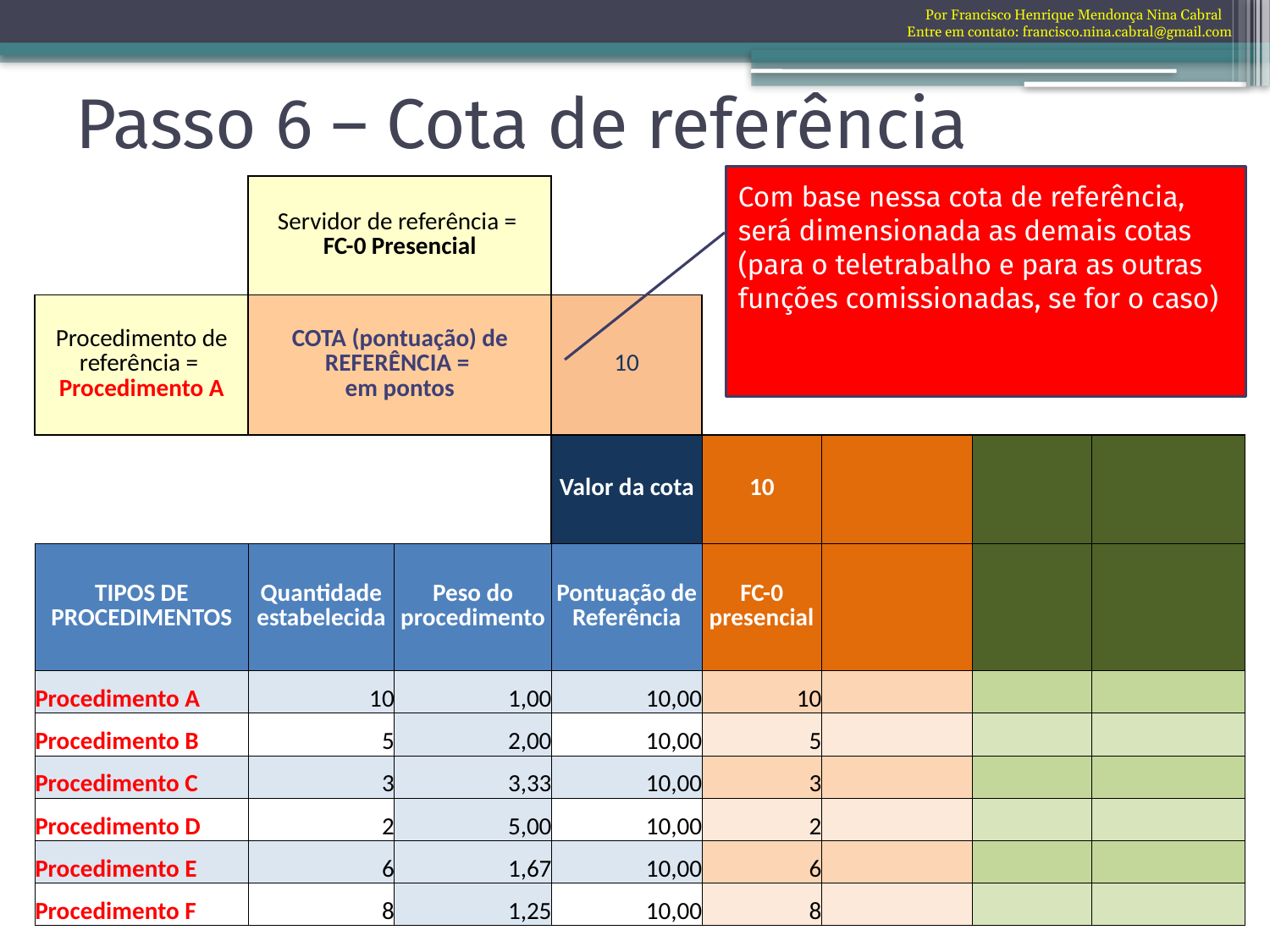

Por Francisco Henrique Mendonça Nina Cabral    Entre em contato: francisco.nina.cabral@gmail.com
# Passo 6 – Cota de referência

Com base nessa cota de referência, será dimensionada as demais cotas (para o teletrabalho e para as outras funções comissionadas, se for o caso)
|  | Servidor de referência = FC-0 Presencial |  |  |  |  |  |  |
| --- | --- | --- | --- | --- | --- | --- | --- |
| Procedimento de referência = Procedimento A | COTA (pontuação) de REFERÊNCIA = em pontos |  | 10 |  |  |  |  |
|  |  |  | Valor da cota | 10 |  |  |  |
| TIPOS DE PROCEDIMENTOS | Quantidade estabelecida | Peso do procedimento | Pontuação de Referência | FC-0 presencial |  |  |  |
| Procedimento A | 10 | 1,00 | 10,00 | 10 |  |  |  |
| Procedimento B | 5 | 2,00 | 10,00 | 5 |  |  |  |
| Procedimento C | 3 | 3,33 | 10,00 | 3 |  |  |  |
| Procedimento D | 2 | 5,00 | 10,00 | 2 |  |  |  |
| Procedimento E | 6 | 1,67 | 10,00 | 6 |  |  |  |
| Procedimento F | 8 | 1,25 | 10,00 | 8 |  |  |  |